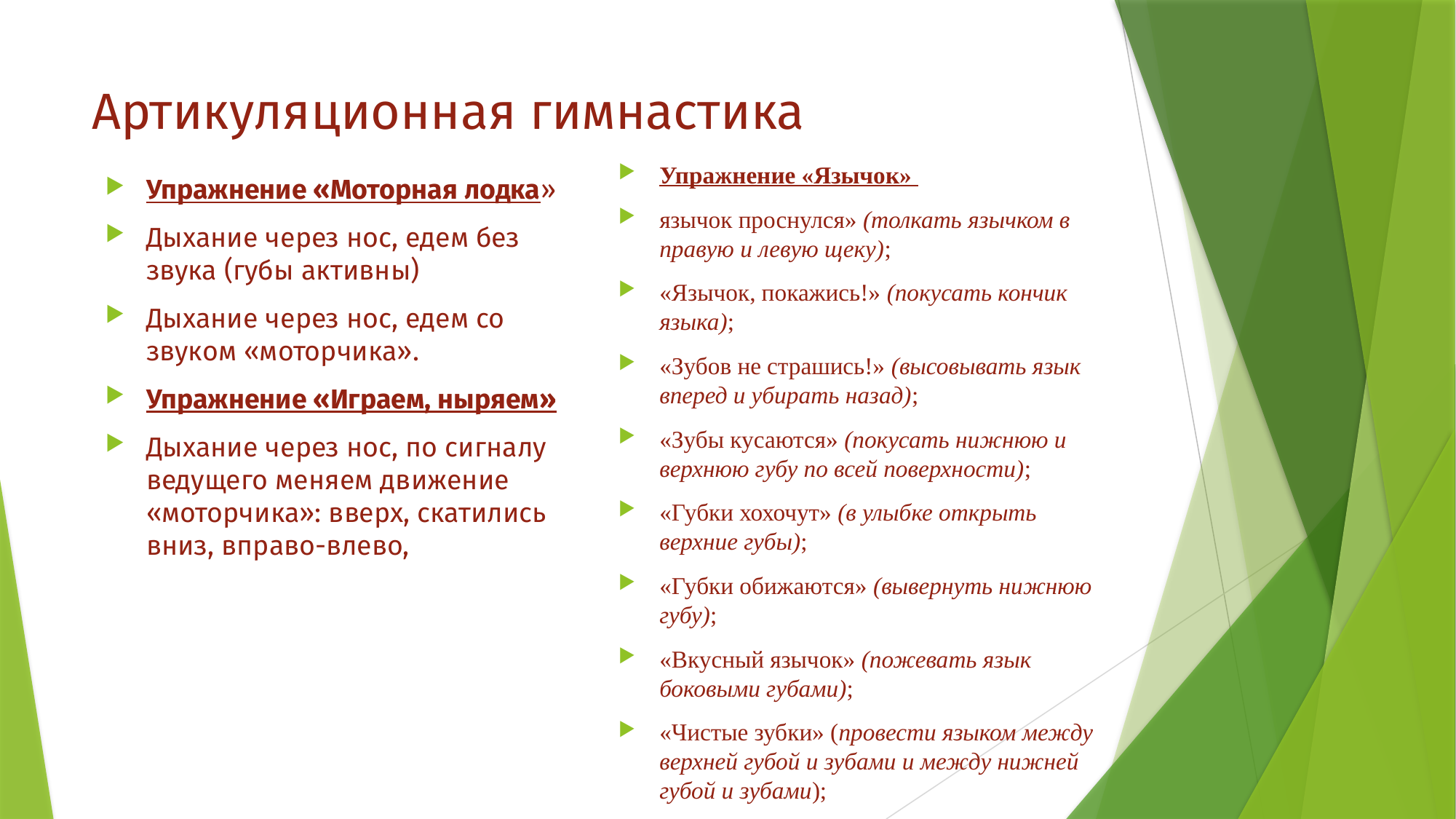

# Артикуляционная гимнастика
Упражнение «Язычок»
язычок проснулся» (толкать язычком в правую и левую щеку);
«Язычок, покажись!» (покусать кончик языка);
«Зубов не страшись!» (высовывать язык вперед и убирать назад);
«Зубы кусаются» (покусать нижнюю и верхнюю губу по всей поверхности);
«Губки хохочут» (в улыбке открыть верхние губы);
«Губки обижаются» (вывернуть нижнюю губу);
«Вкусный язычок» (пожевать язык боковыми губами);
«Чистые зубки» (провести языком между верхней губой и зубами и между нижней губой и зубами);

Упражнение «Моторная лодка»
Дыхание через нос, едем без звука (губы активны)
Дыхание через нос, едем со звуком «моторчика».
Упражнение «Играем, ныряем»
Дыхание через нос, по сигналу ведущего меняем движение «моторчика»: вверх, скатились вниз, вправо-влево,